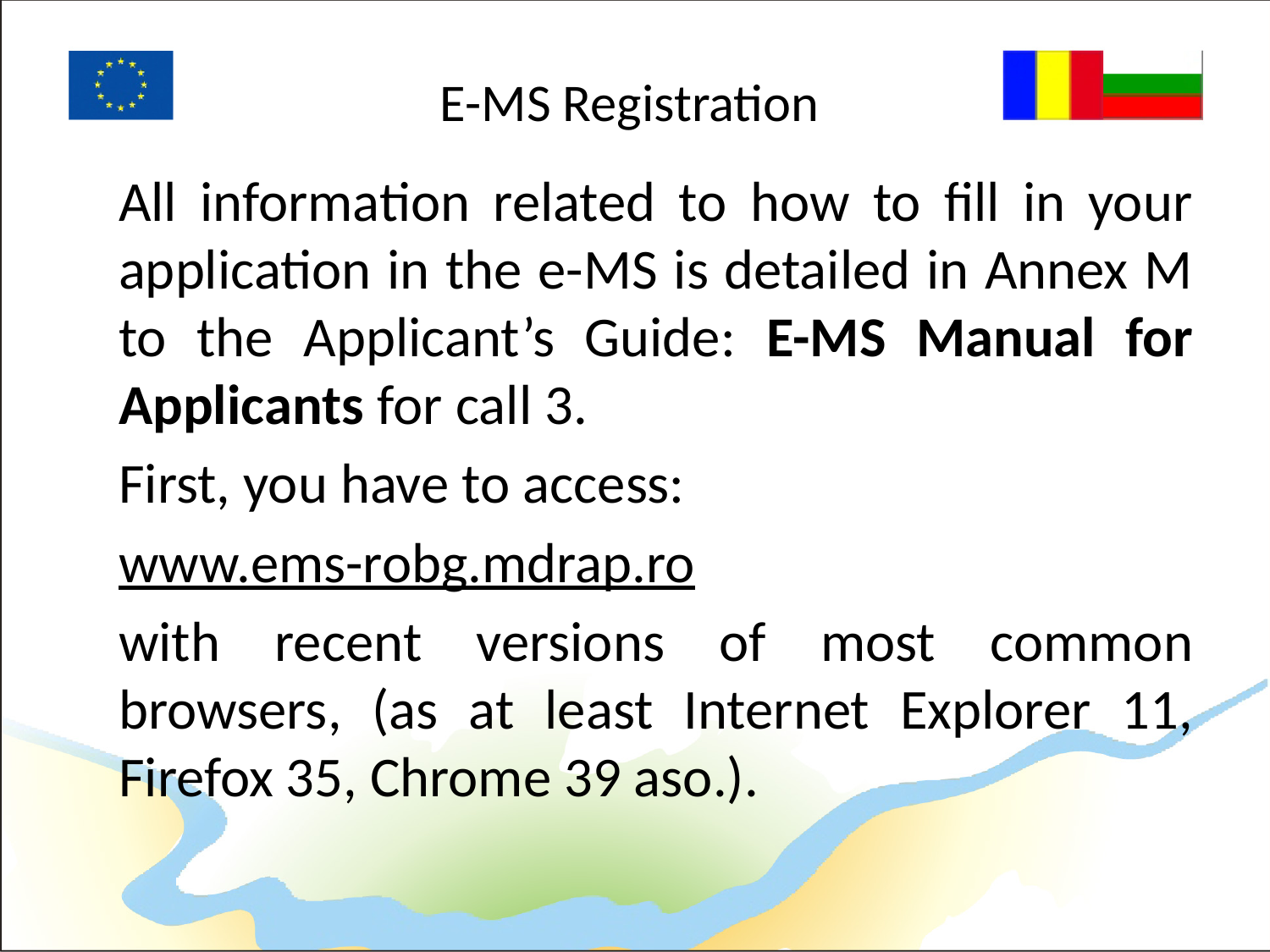

# E-MS Registration
All information related to how to fill in your application in the e-MS is detailed in Annex M to the Applicant’s Guide: E-MS Manual for Applicants for call 3.
First, you have to access:
www.ems-robg.mdrap.ro
with recent versions of most common browsers, (as at least Internet Explorer 11, Firefox 35, Chrome 39 aso.).